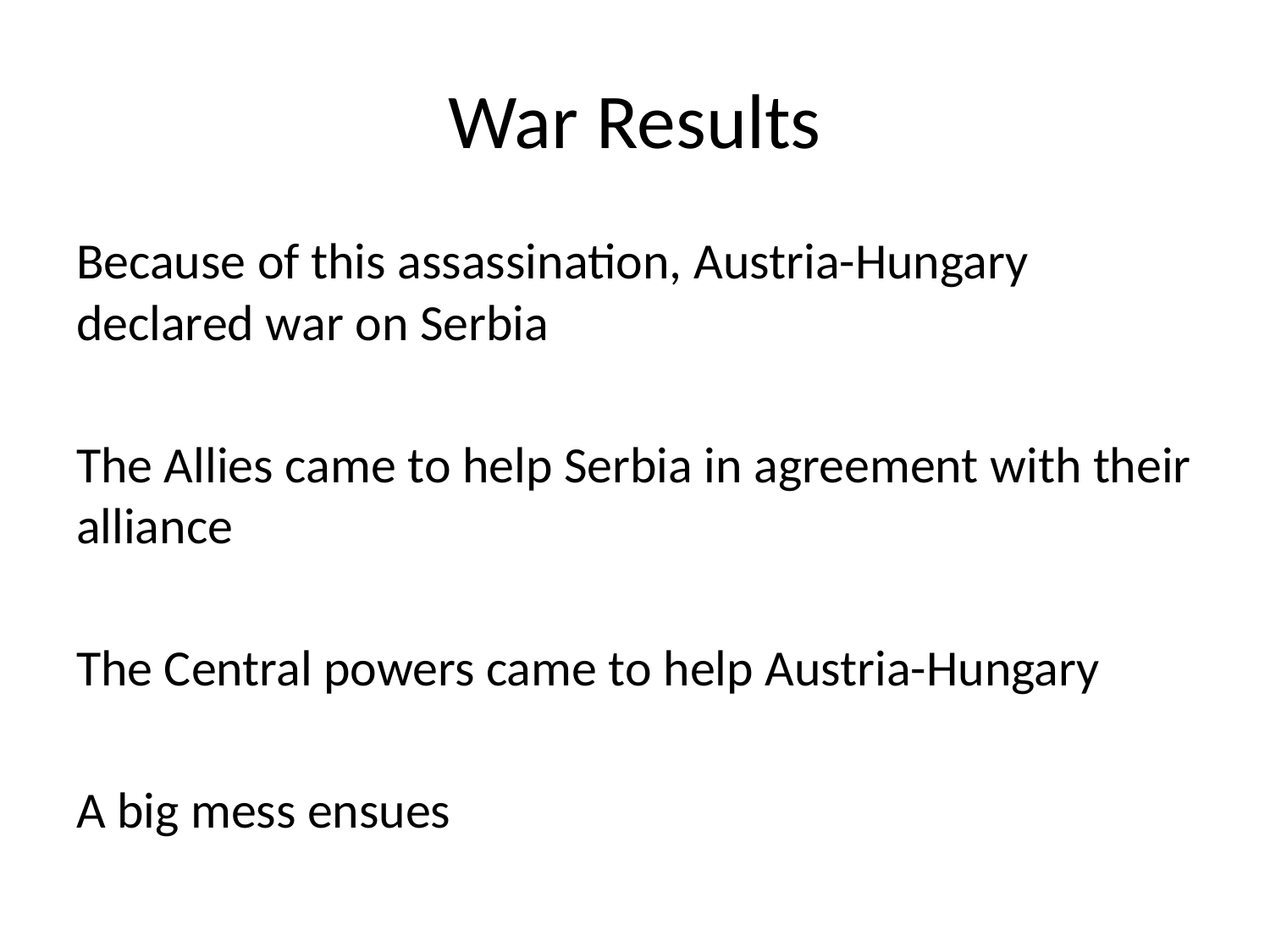

# War Results
Because of this assassination, Austria-Hungary declared war on Serbia

The Allies came to help Serbia in agreement with their alliance

The Central powers came to help Austria-Hungary

A big mess ensues